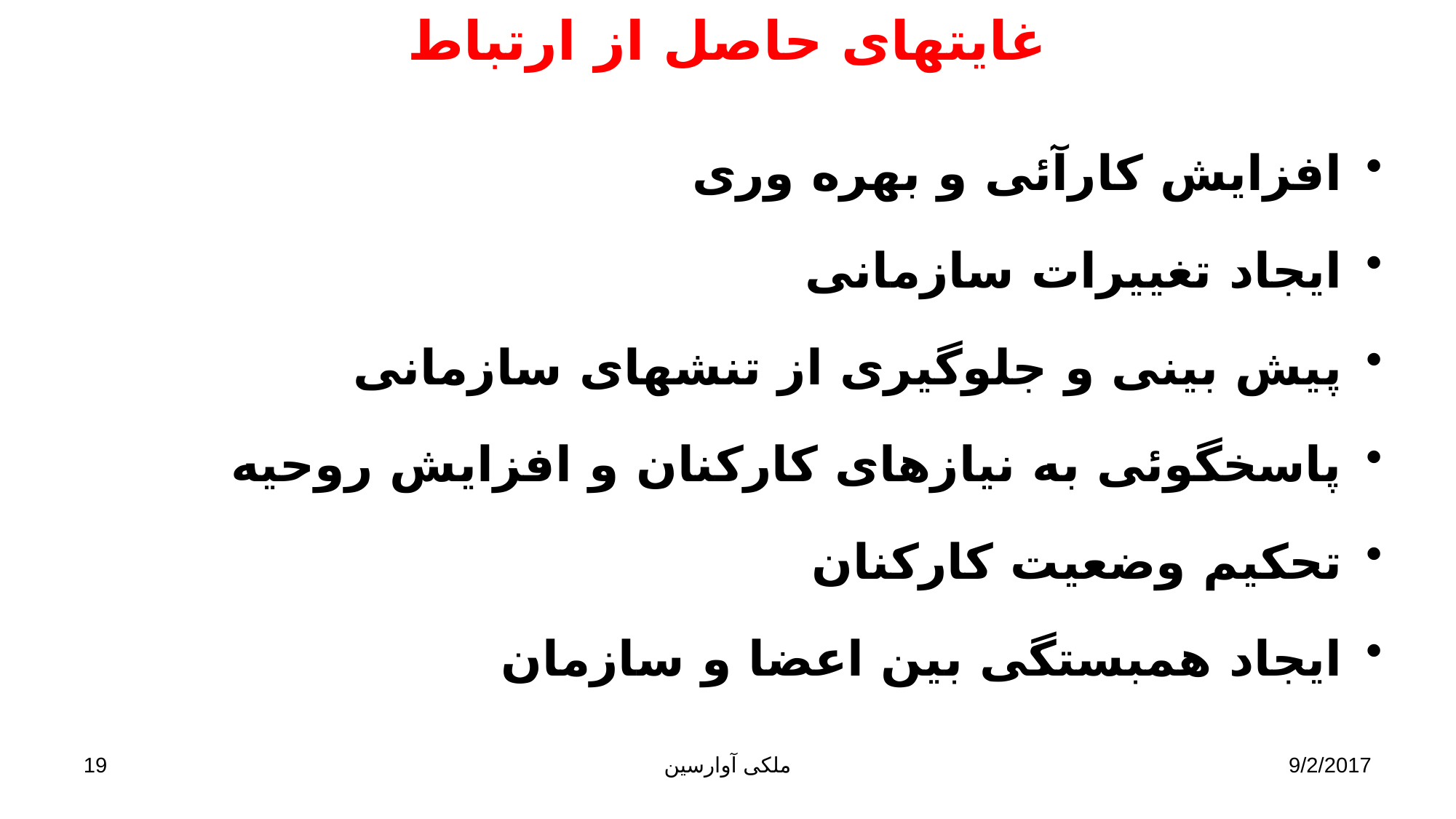

# غايتھای حاصل از ارتباط
افزايش کارآئی و بهره وری
ايجاد تغييرات سازمانی
پيش بينی و جلوگيری از تنشھای سازمانی
پاسخگوئی به نيازھای کارکنان و افزايش روحيه
تحکيم وضعيت کارکنان
ايجاد همبستگی بين اعضا و سازمان
19
ملکی آوارسین
9/2/2017